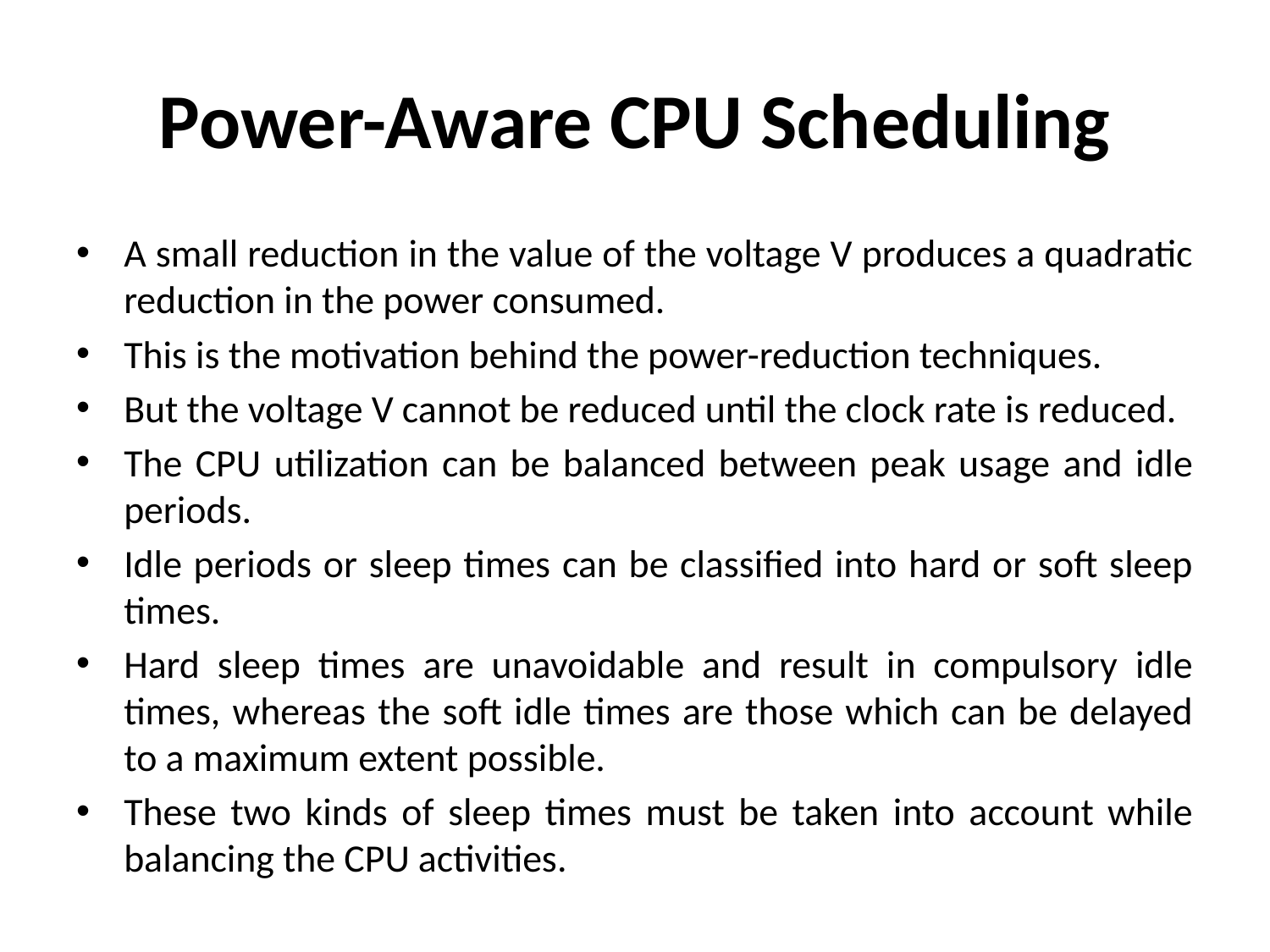

# Power-Aware CPU Scheduling
A small reduction in the value of the voltage V produces a quadratic reduction in the power consumed.
This is the motivation behind the power-reduction techniques.
But the voltage V cannot be reduced until the clock rate is reduced.
The CPU utilization can be balanced between peak usage and idle periods.
Idle periods or sleep times can be classified into hard or soft sleep times.
Hard sleep times are unavoidable and result in compulsory idle times, whereas the soft idle times are those which can be delayed to a maximum extent possible.
These two kinds of sleep times must be taken into account while balancing the CPU activities.